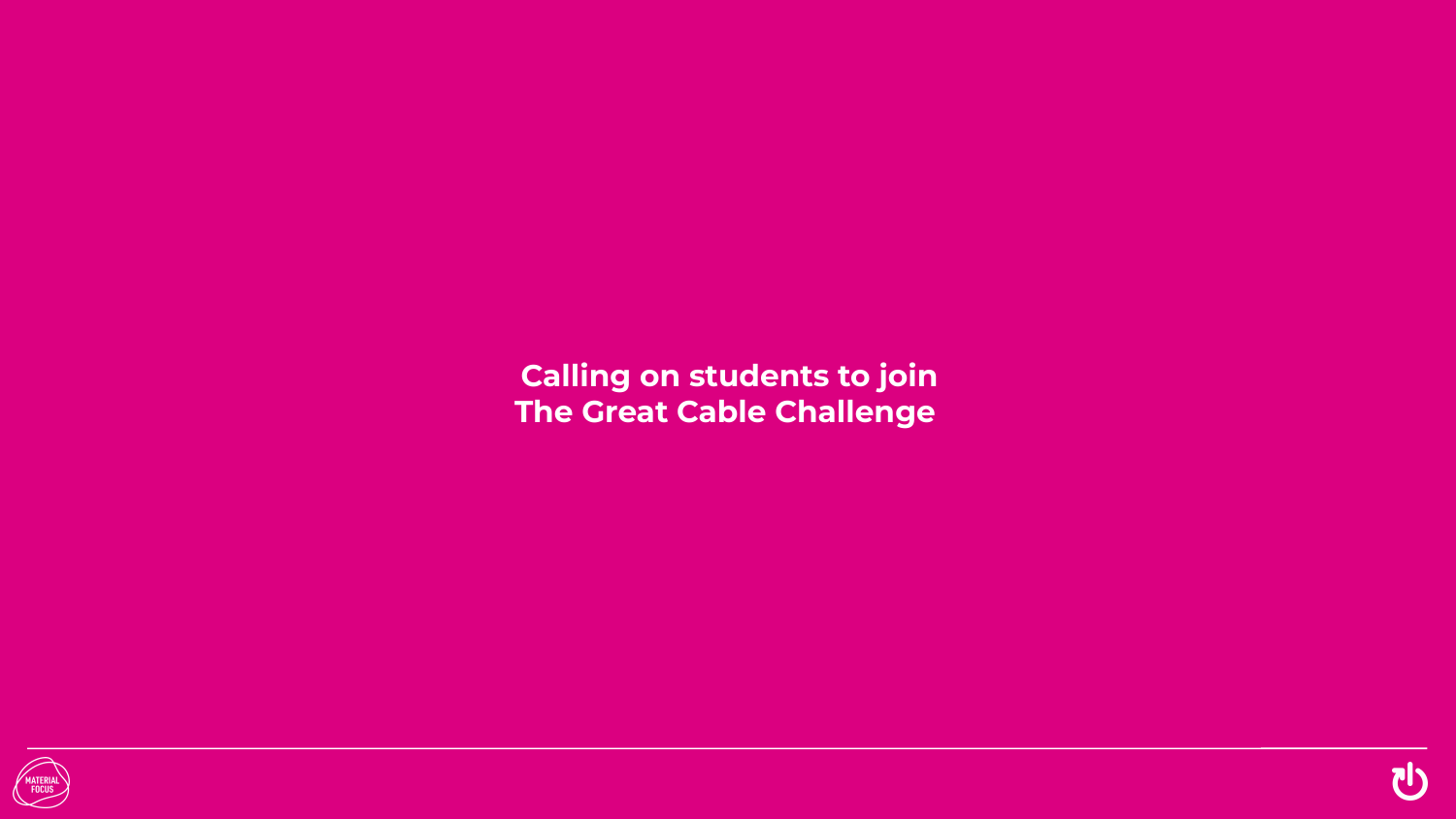

# Calling on students to join
The Great Cable Challenge